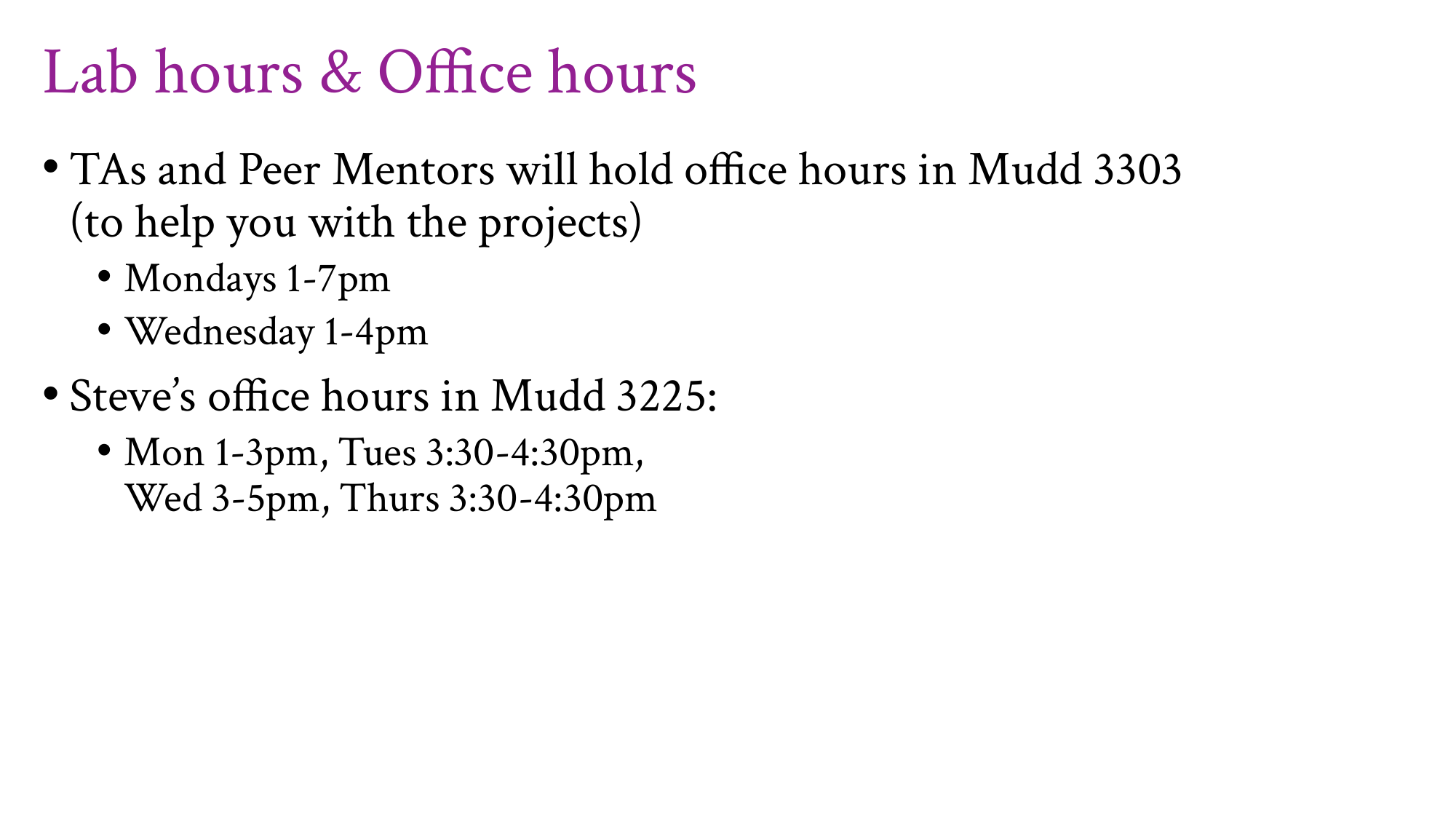

# Lab hours & Office hours
TAs and Peer Mentors will hold office hours in Mudd 3303
(to help you with the projects)
Mondays 1-7pm
Wednesday 1-4pm
Steve’s office hours in Mudd 3225:
Mon 1-3pm, Tues 3:30-4:30pm,
Wed 3-5pm, Thurs 3:30-4:30pm